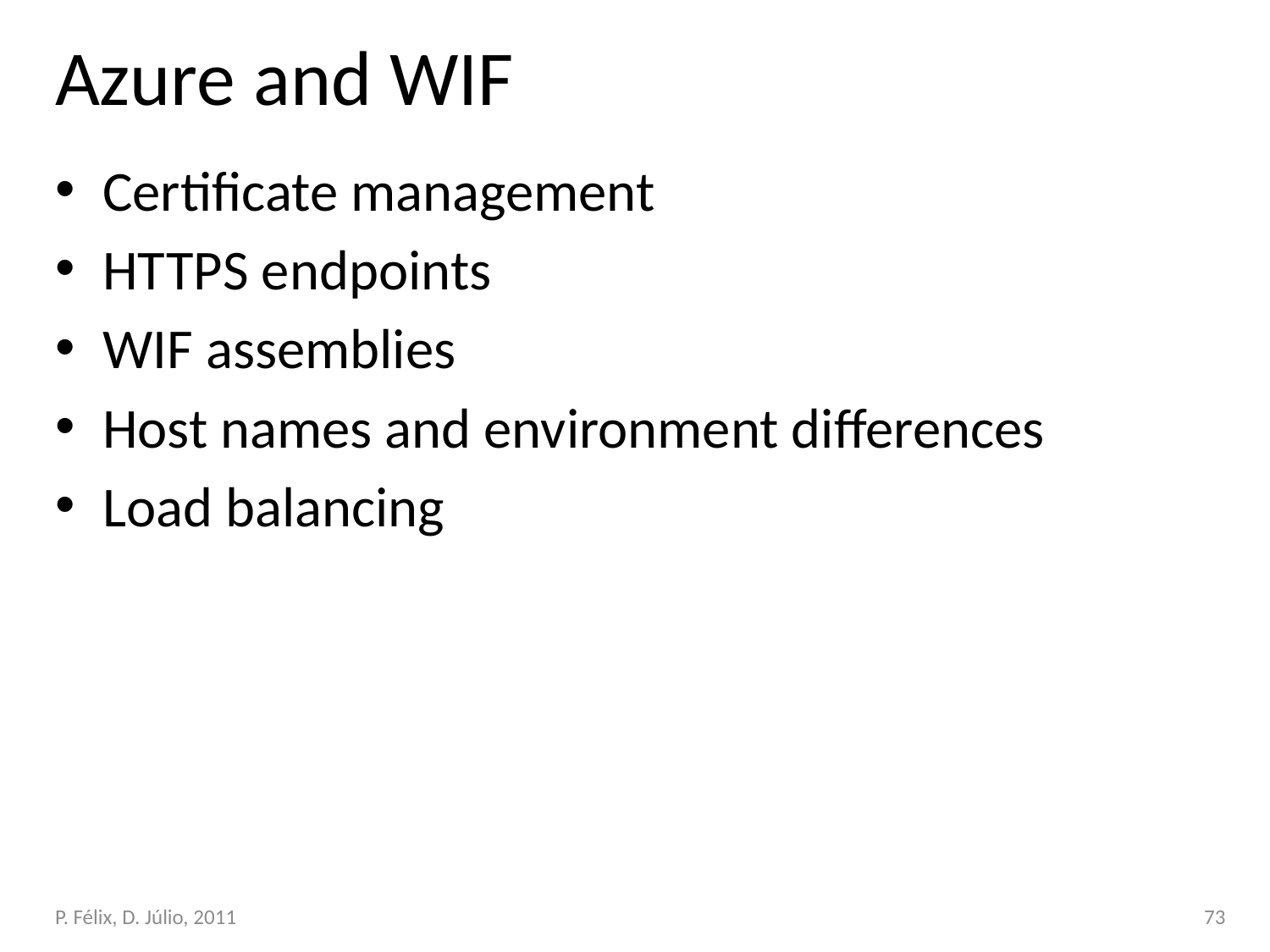

# Azure and WIF
Certificate management
HTTPS endpoints
WIF assemblies
Host names and environment differences
Load balancing

P. Félix, D. Júlio, 2011
73